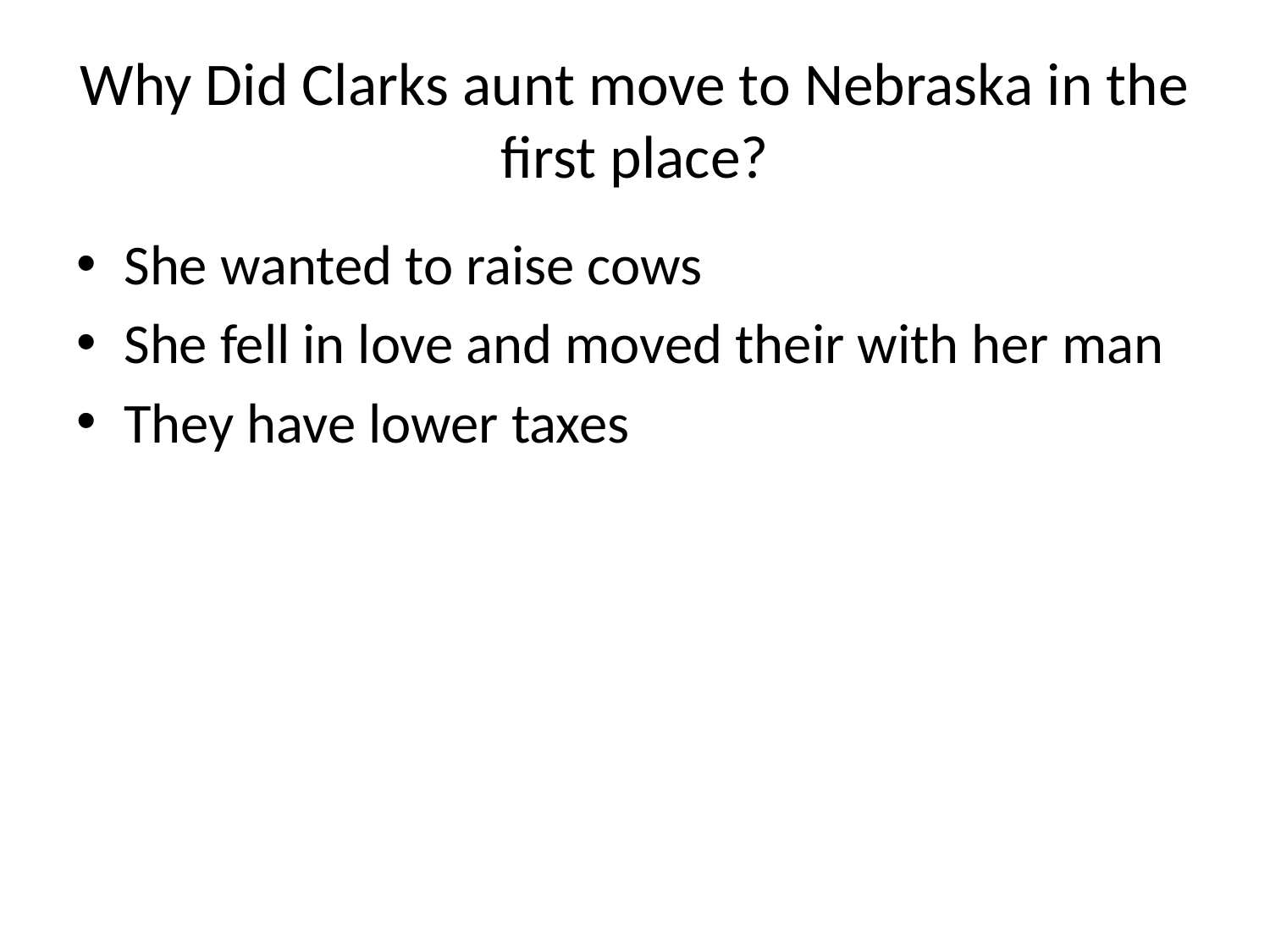

# Why Did Clarks aunt move to Nebraska in the first place?
She wanted to raise cows
She fell in love and moved their with her man
They have lower taxes